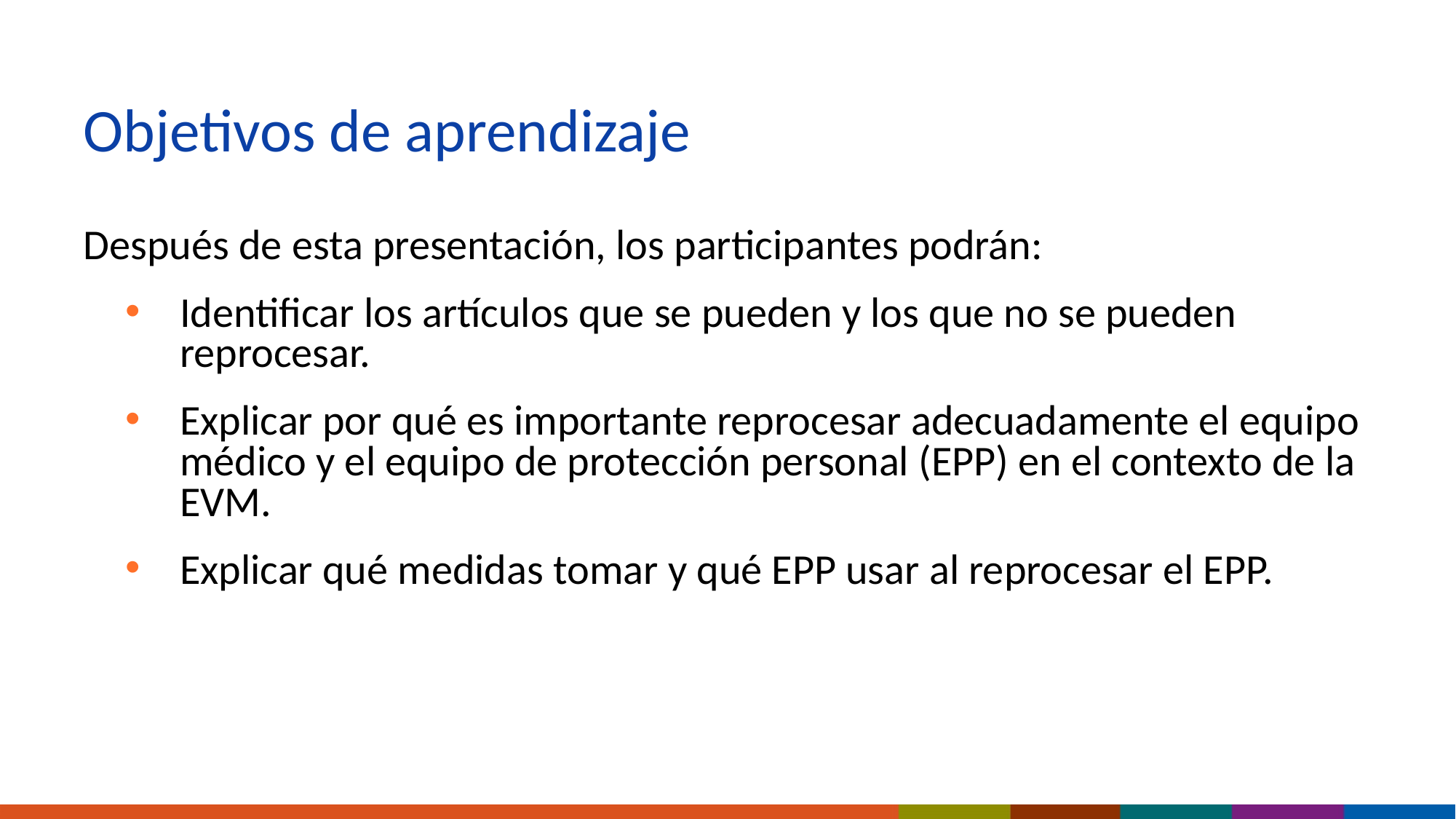

# Objetivos de aprendizaje
Después de esta presentación, los participantes podrán:
Identificar los artículos que se pueden y los que no se pueden reprocesar.
Explicar por qué es importante reprocesar adecuadamente el equipo médico y el equipo de protección personal (EPP) en el contexto de la EVM.
Explicar qué medidas tomar y qué EPP usar al reprocesar el EPP.